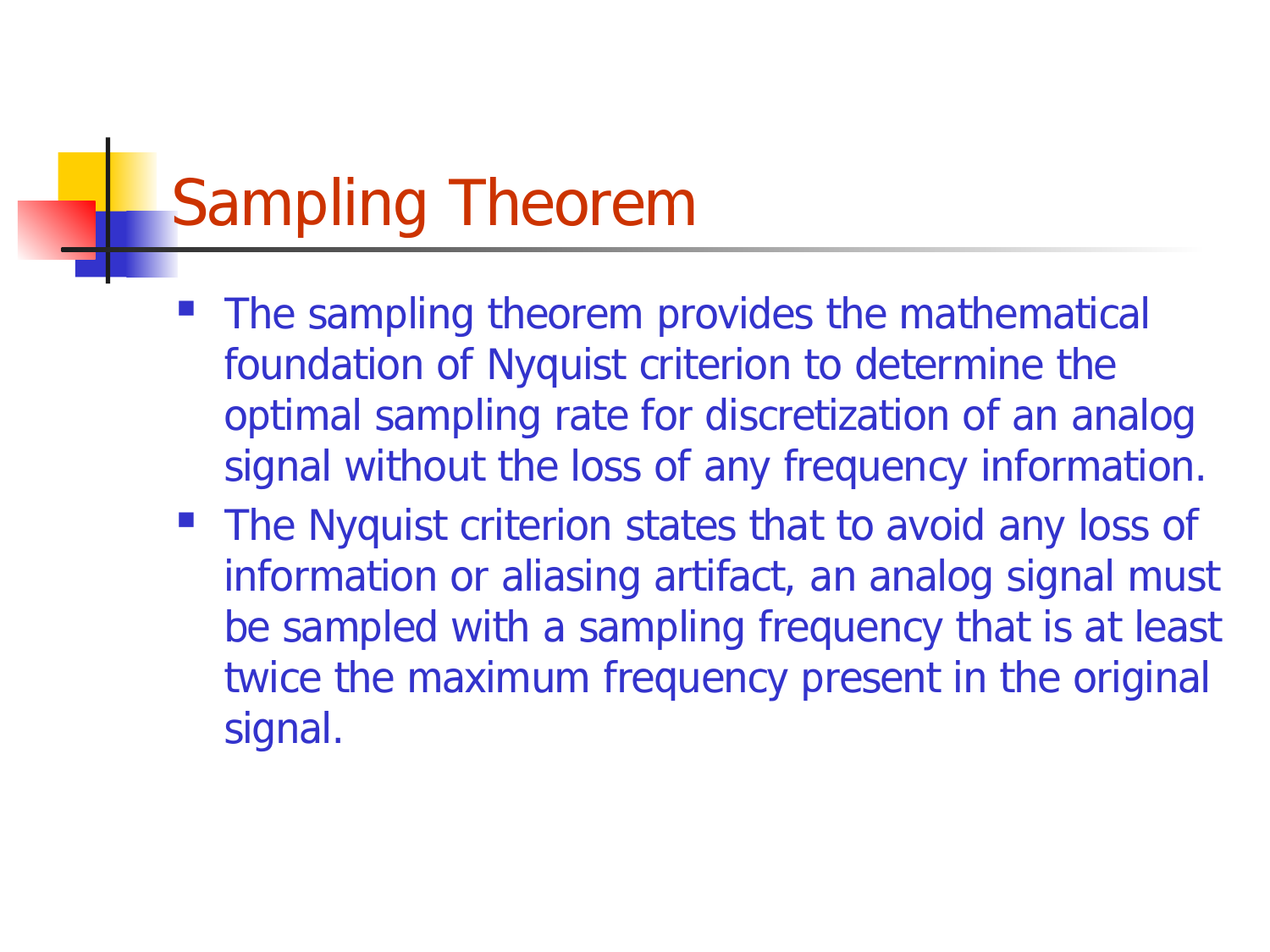

# Sampling Theorem
The sampling theorem provides the mathematical foundation of Nyquist criterion to determine the optimal sampling rate for discretization of an analog signal without the loss of any frequency information.
The Nyquist criterion states that to avoid any loss of information or aliasing artifact, an analog signal must be sampled with a sampling frequency that is at least twice the maximum frequency present in the original signal.